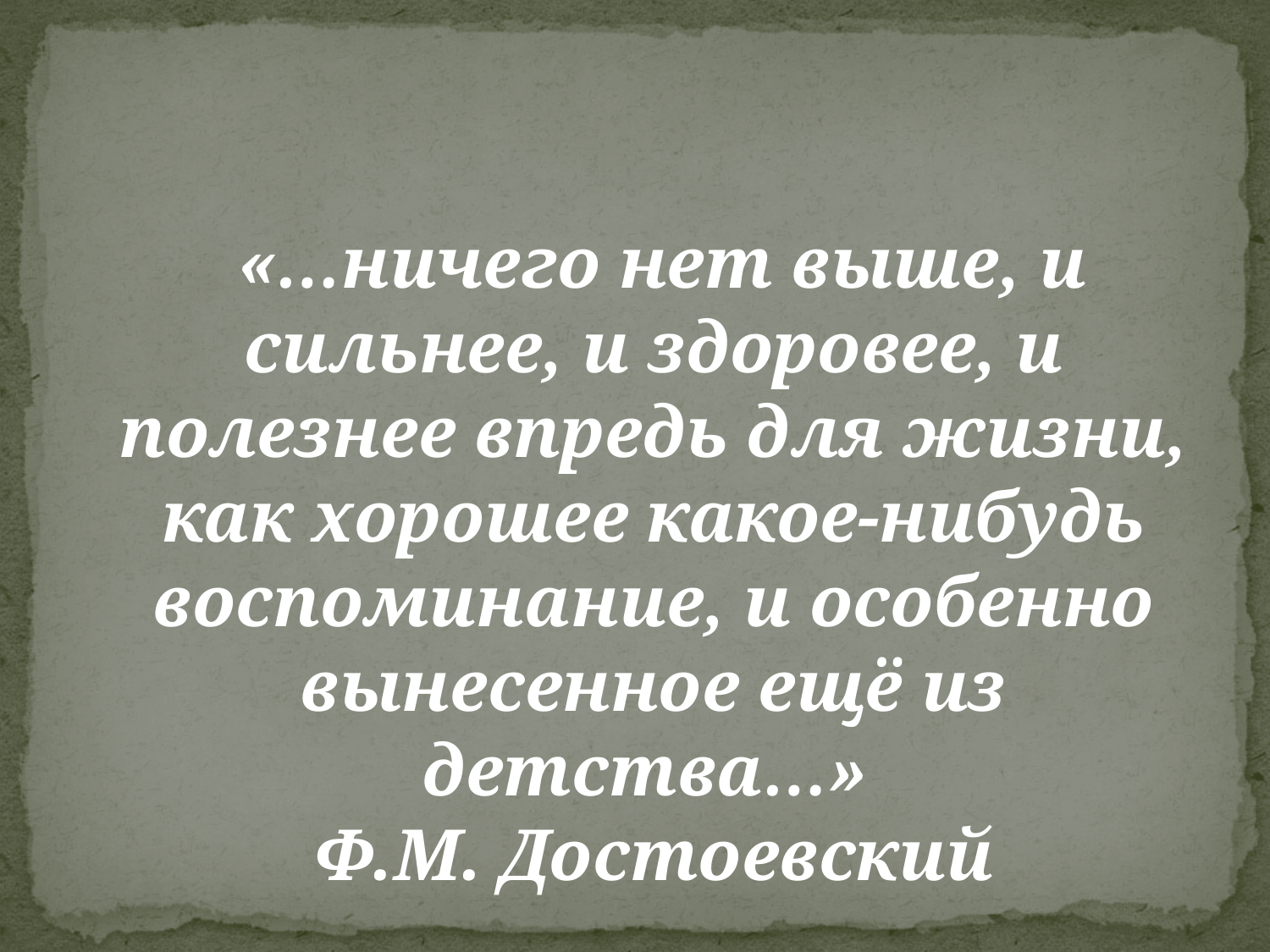

#
   «…ничего нет выше, и сильнее, и здоровее, и полезнее впредь для жизни, как хорошее какое-нибудь воспоминание, и особенно вынесенное ещё из детства…»
Ф.М. Достоевский